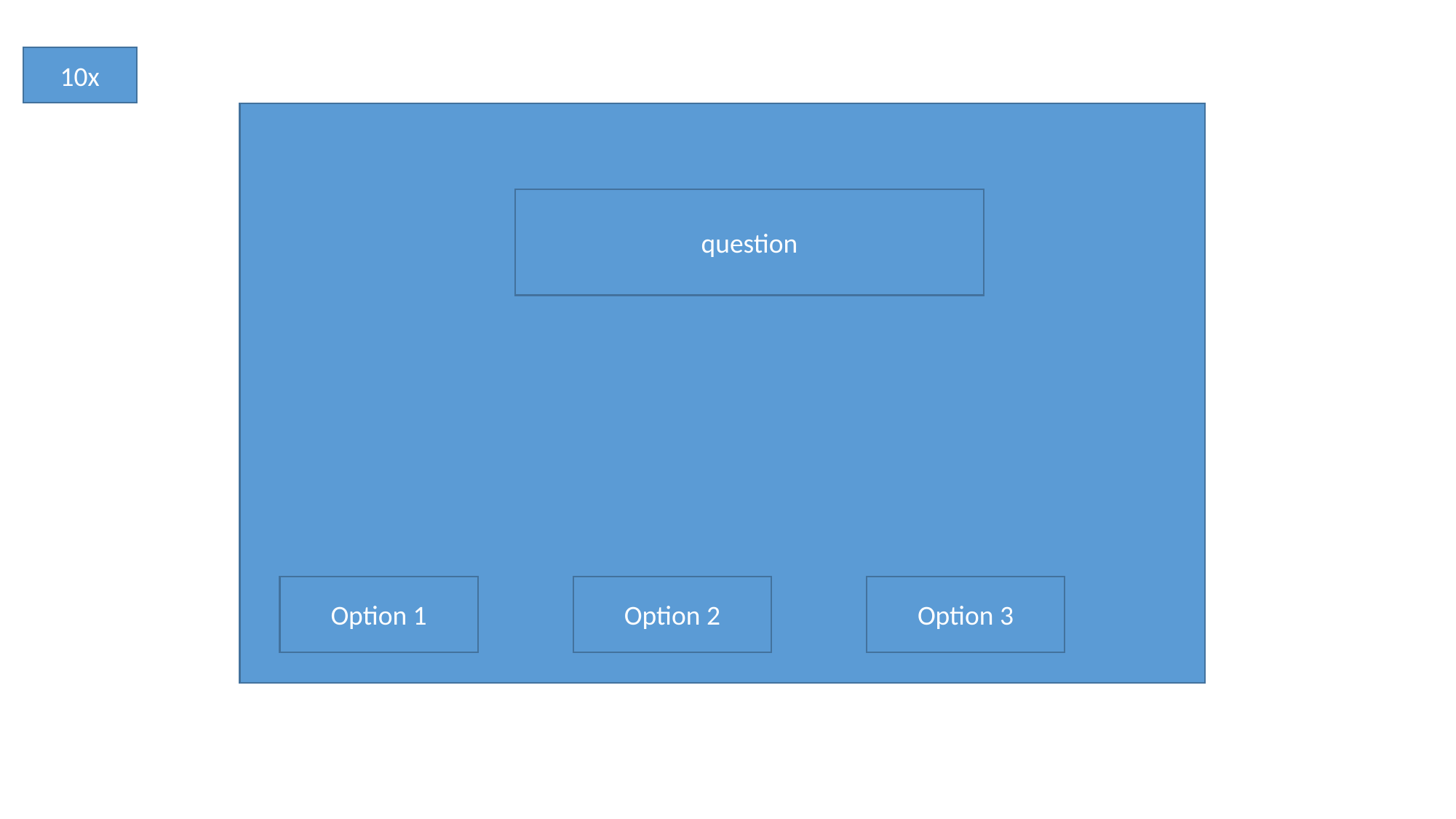

10x

question
Option 1
Option 2
Option 3